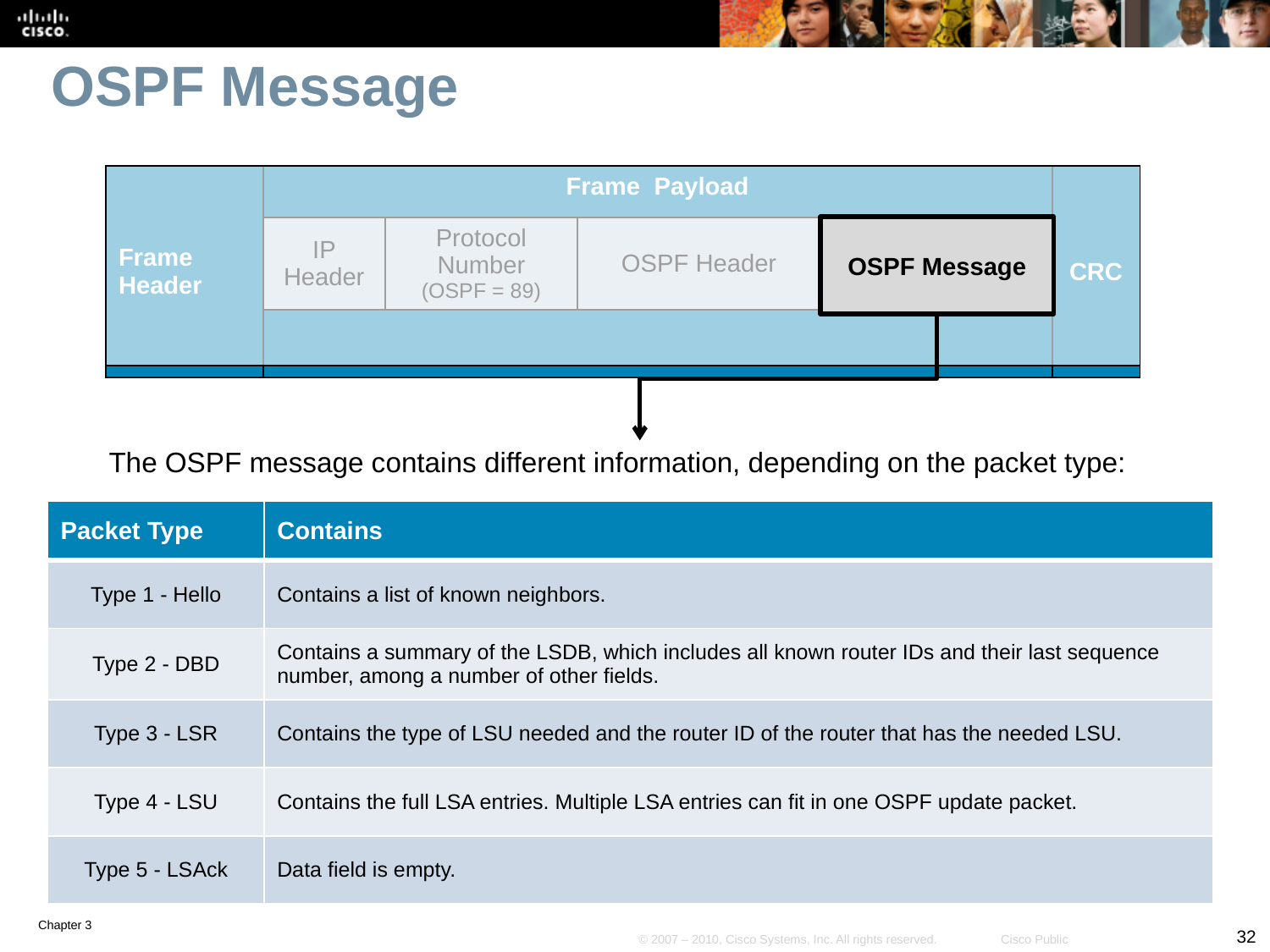

# OSPF Message
| Frame Header | Frame Payload |  |  |  | CRC |
| --- | --- | --- | --- | --- | --- |
|  | IP Header | Protocol Number (OSPF = 89) | OSPF Header | OSPF Message |  |
|  |  |  |  |  |  |

OSPF Message
The OSPF message contains different information, depending on the packet type:
| Packet Type | Contains |
| --- | --- |
| Type 1 - Hello | Contains a list of known neighbors. |
| Type 2 - DBD | Contains a summary of the LSDB, which includes all known router IDs and their last sequence number, among a number of other fields. |
| Type 3 - LSR | Contains the type of LSU needed and the router ID of the router that has the needed LSU. |
| Type 4 - LSU | Contains the full LSA entries. Multiple LSA entries can fit in one OSPF update packet. |
| Type 5 - LSAck | Data field is empty. |